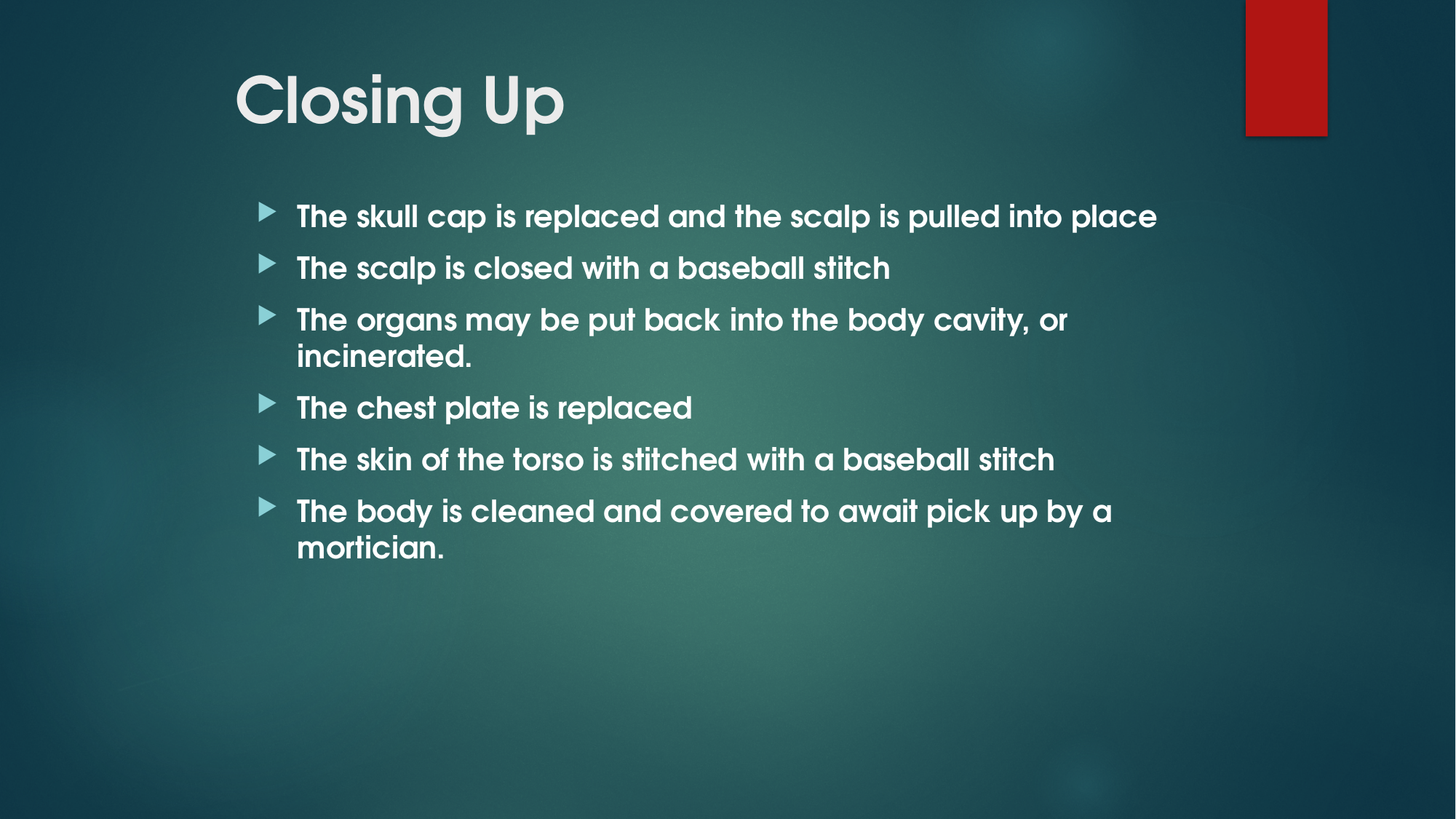

# Closing Up
The skull cap is replaced and the scalp is pulled into place
The scalp is closed with a baseball stitch
The organs may be put back into the body cavity, or incinerated.
The chest plate is replaced
The skin of the torso is stitched with a baseball stitch
The body is cleaned and covered to await pick up by a mortician.